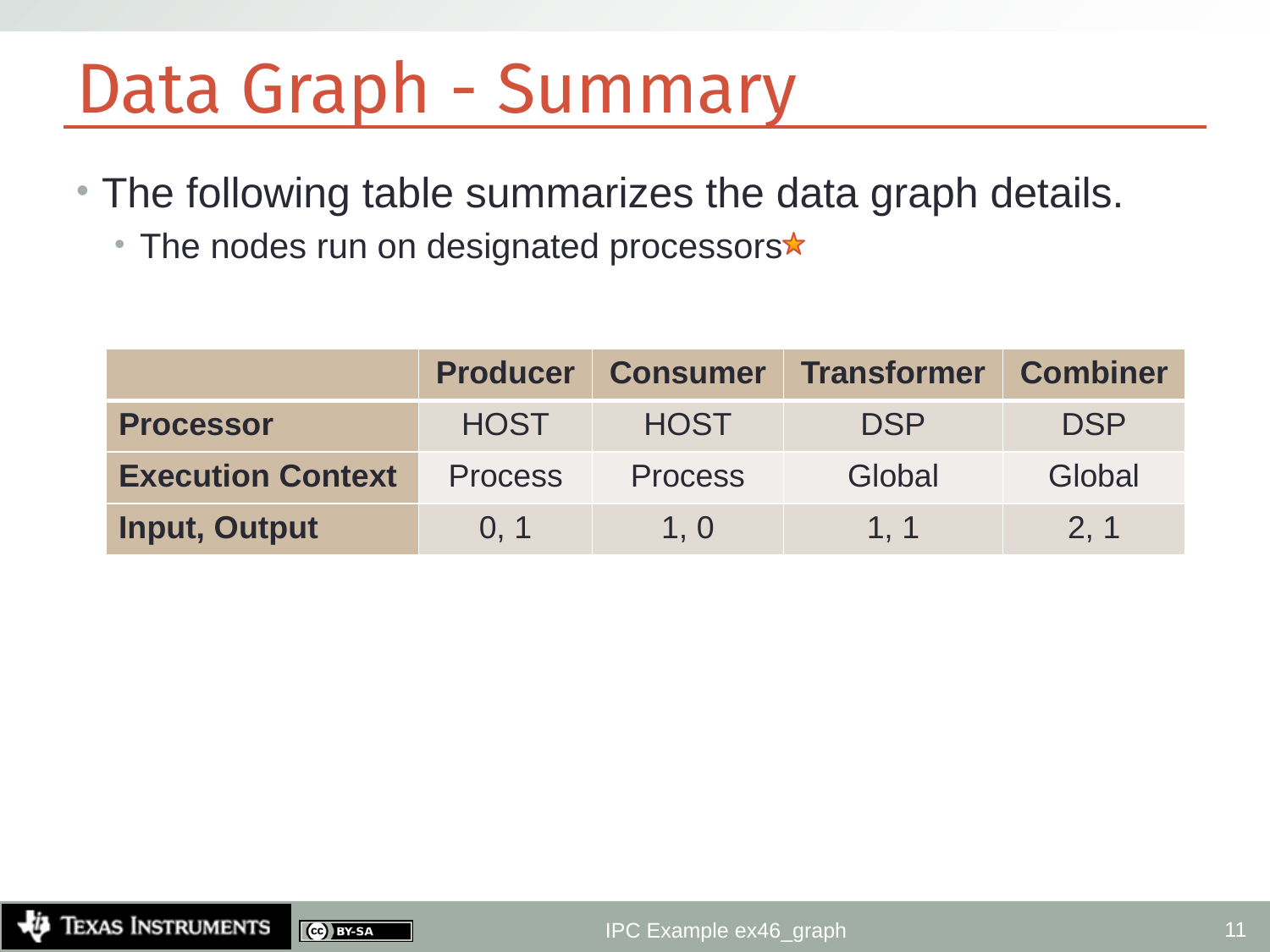

# Data Graph - Summary
The following table summarizes the data graph details.
The nodes run on designated processors

|  | Producer | Consumer | Transformer | Combiner |
| --- | --- | --- | --- | --- |
| Processor | HOST | HOST | DSP | DSP |
| Execution Context | Process | Process | Global | Global |
| Input, Output | 0, 1 | 1, 0 | 1, 1 | 2, 1 |
11
IPC Example ex46_graph